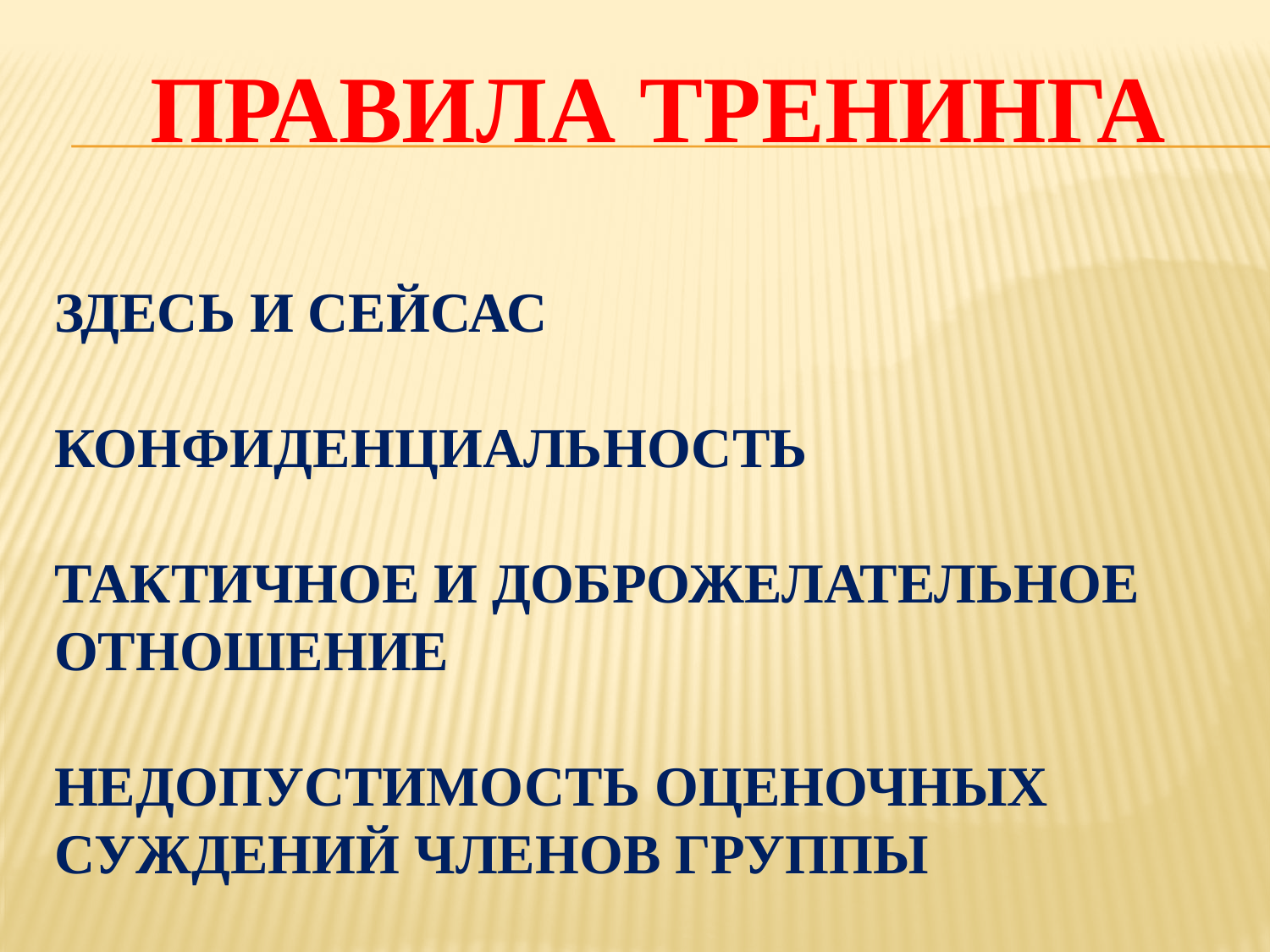

# ПРАВИЛА ТРЕНИНГА ЗДЕСЬ И СЕЙСАС КОНФИДЕНЦИАЛЬНОСТЬ ТАКТИЧНОЕ И ДОБРОЖЕЛАТЕЛЬНОЕ ОТНОШЕНИЕ НЕДОПУСТИМОСТЬ ОЦЕНОЧНЫХ СУЖДЕНИЙ ЧЛЕНОВ ГРУППЫ